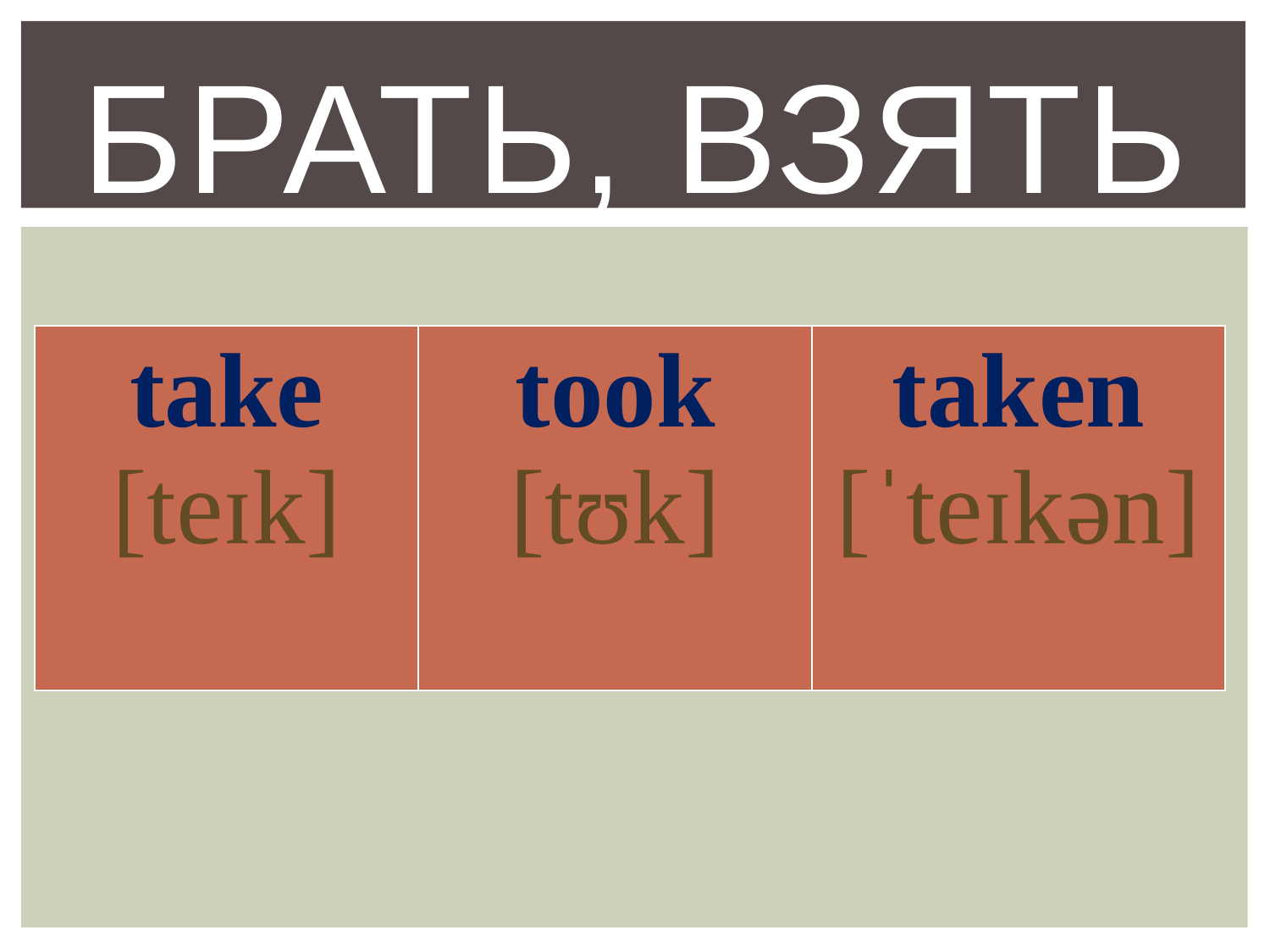

# брать, взять
| take [teɪk] | took [tʊk] | taken [ˈteɪkən] |
| --- | --- | --- |